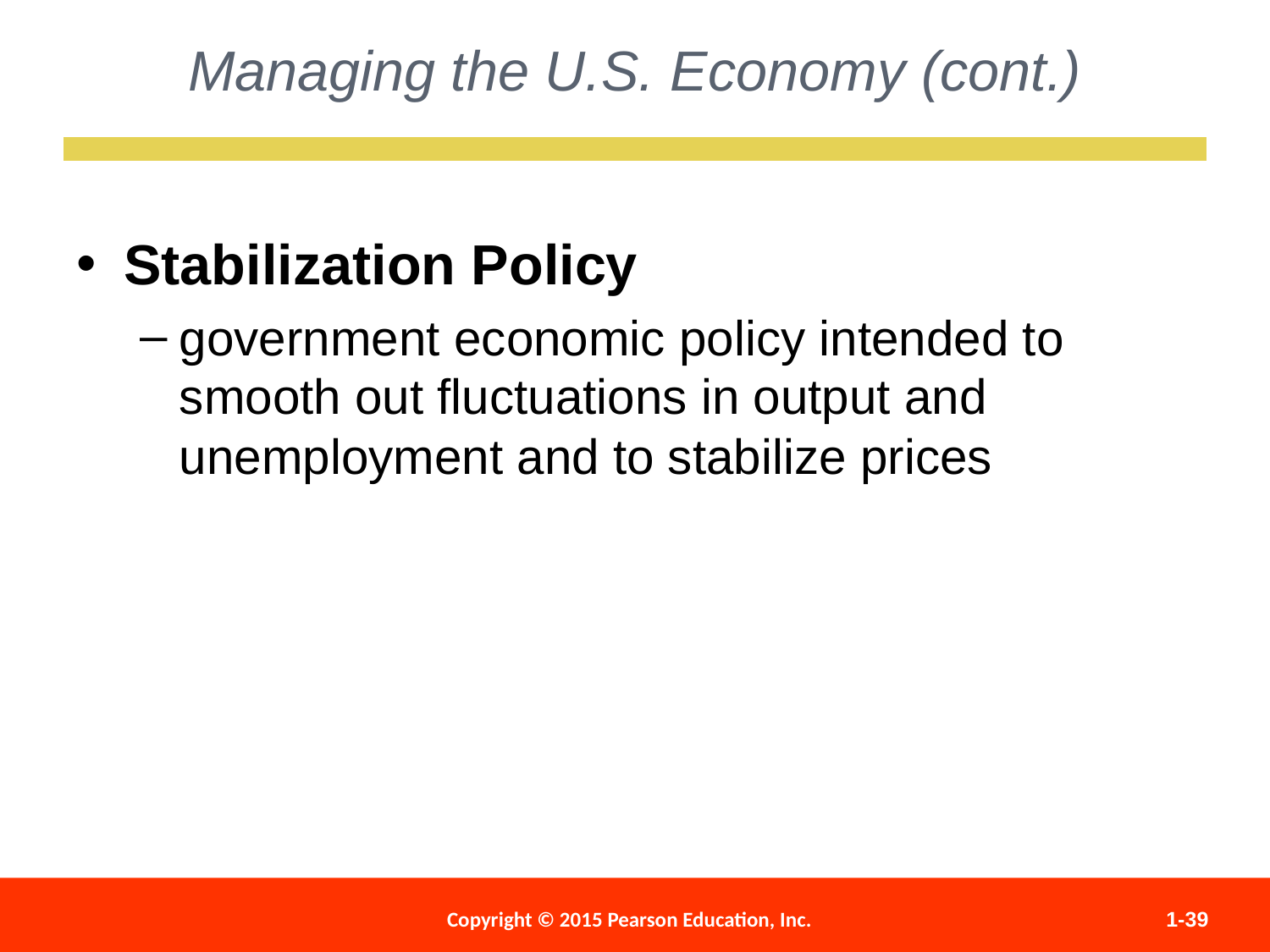

Stabilization Policy
government economic policy intended to smooth out fluctuations in output and unemployment and to stabilize prices

Managing the U.S. Economy (cont.)